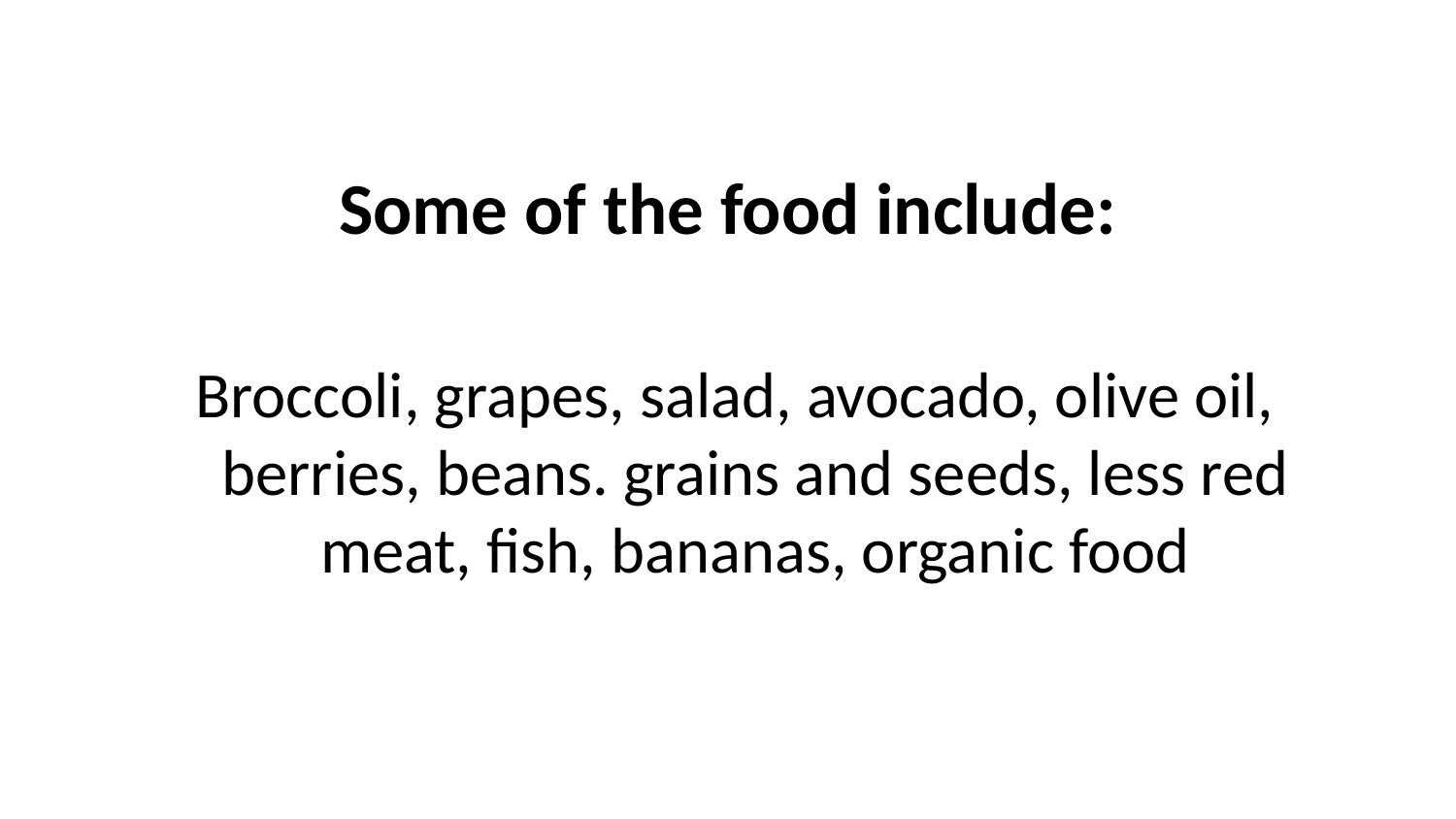

Some of the food include:

 Broccoli, grapes, salad, avocado, olive oil, berries, beans. grains and seeds, less red meat, fish, bananas, organic food